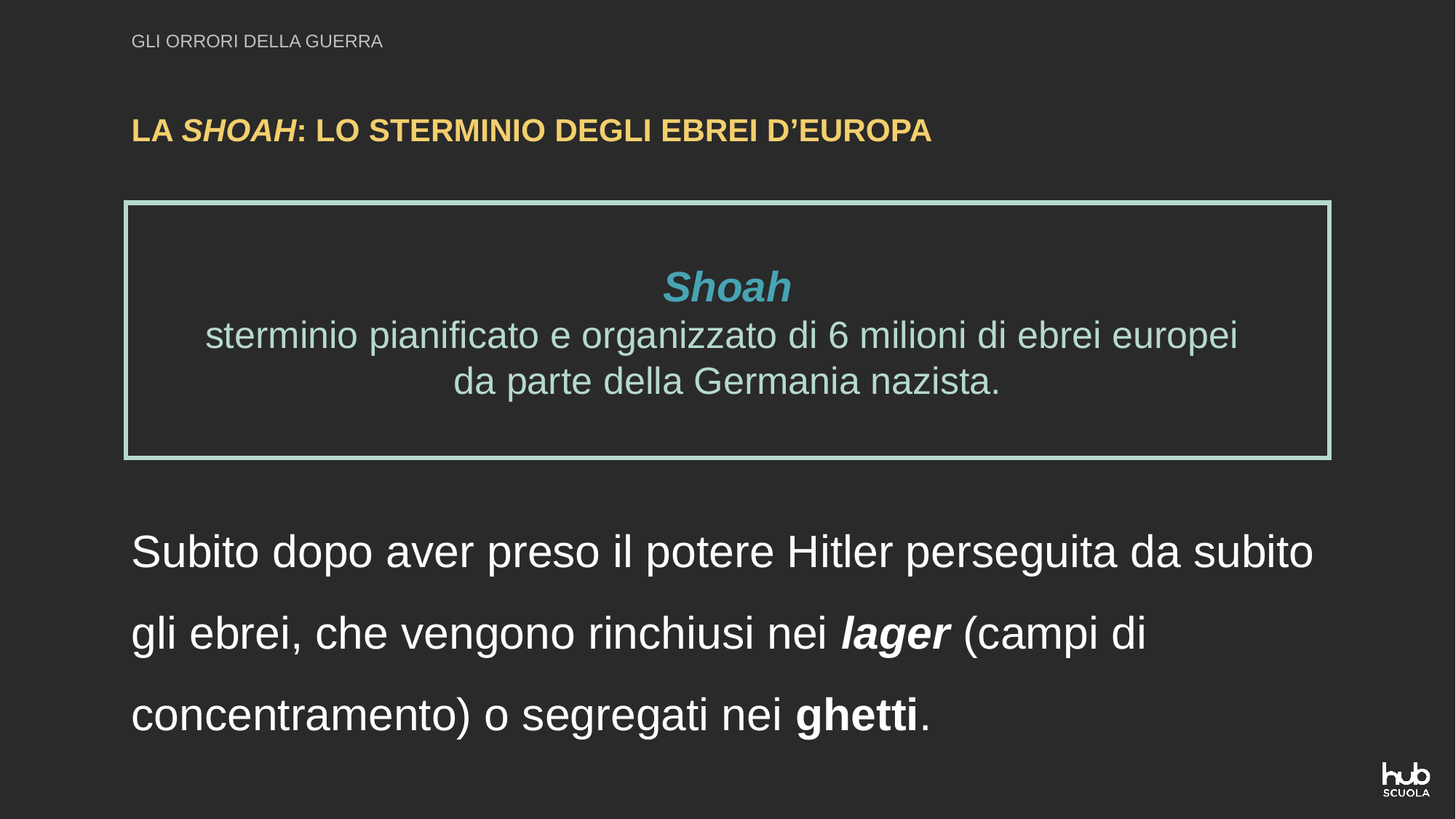

GLI ORRORI DELLA GUERRA
LA SHOAH: LO STERMINIO DEGLI EBREI D’EUROPA
Shoah
sterminio pianificato e organizzato di 6 milioni di ebrei europei
da parte della Germania nazista.
Subito dopo aver preso il potere Hitler perseguita da subito gli ebrei, che vengono rinchiusi nei lager (campi di concentramento) o segregati nei ghetti.